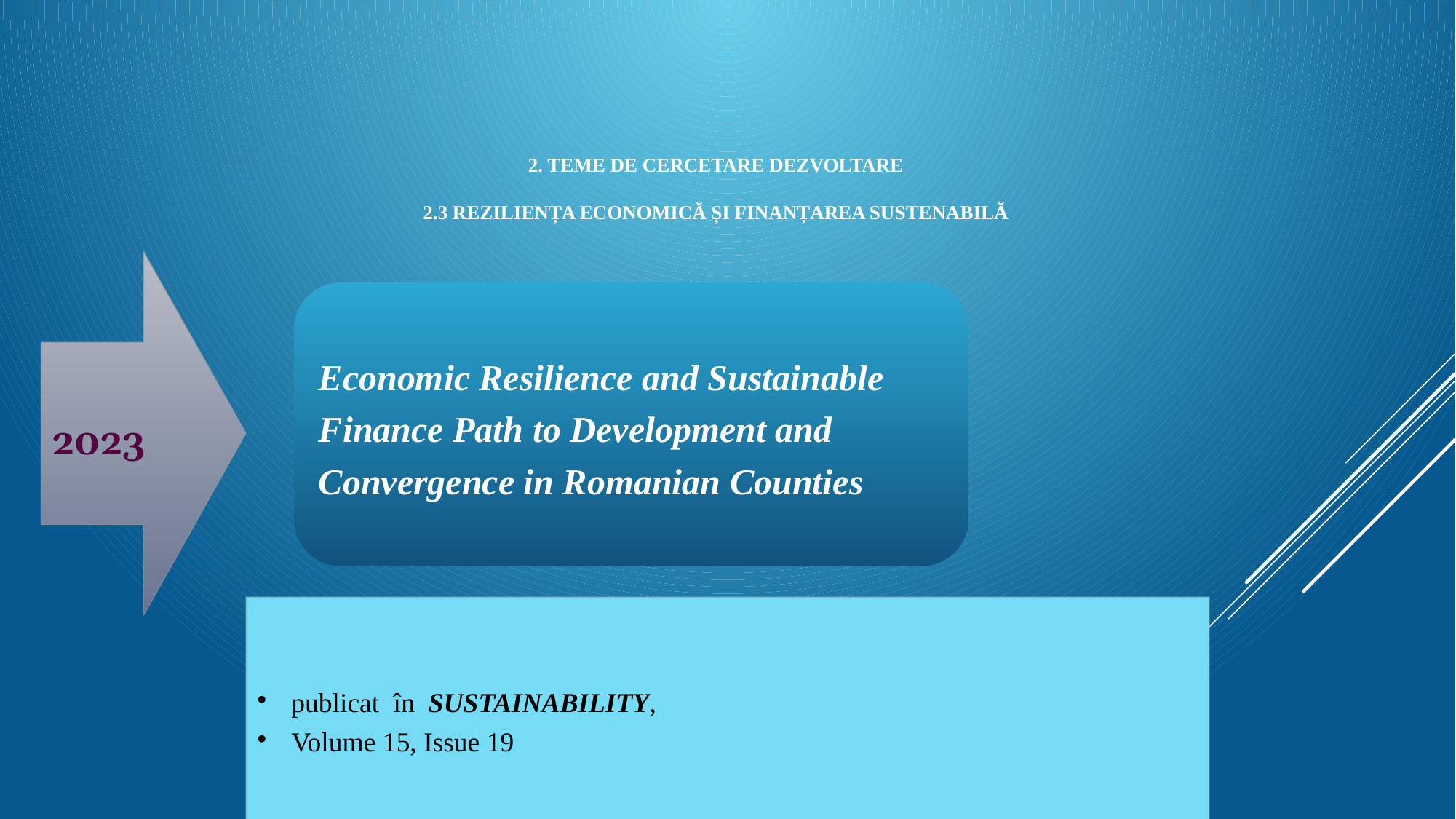

# 2. Teme de cercetare dezvoltare 2.3 Reziliența economică și finanțarea sustenabilă
2023
Economic Resilience and Sustainable Finance Path to Development and Convergence in Romanian Counties
publicat  în  SUSTAINABILITY,
Volume 15, Issue 19